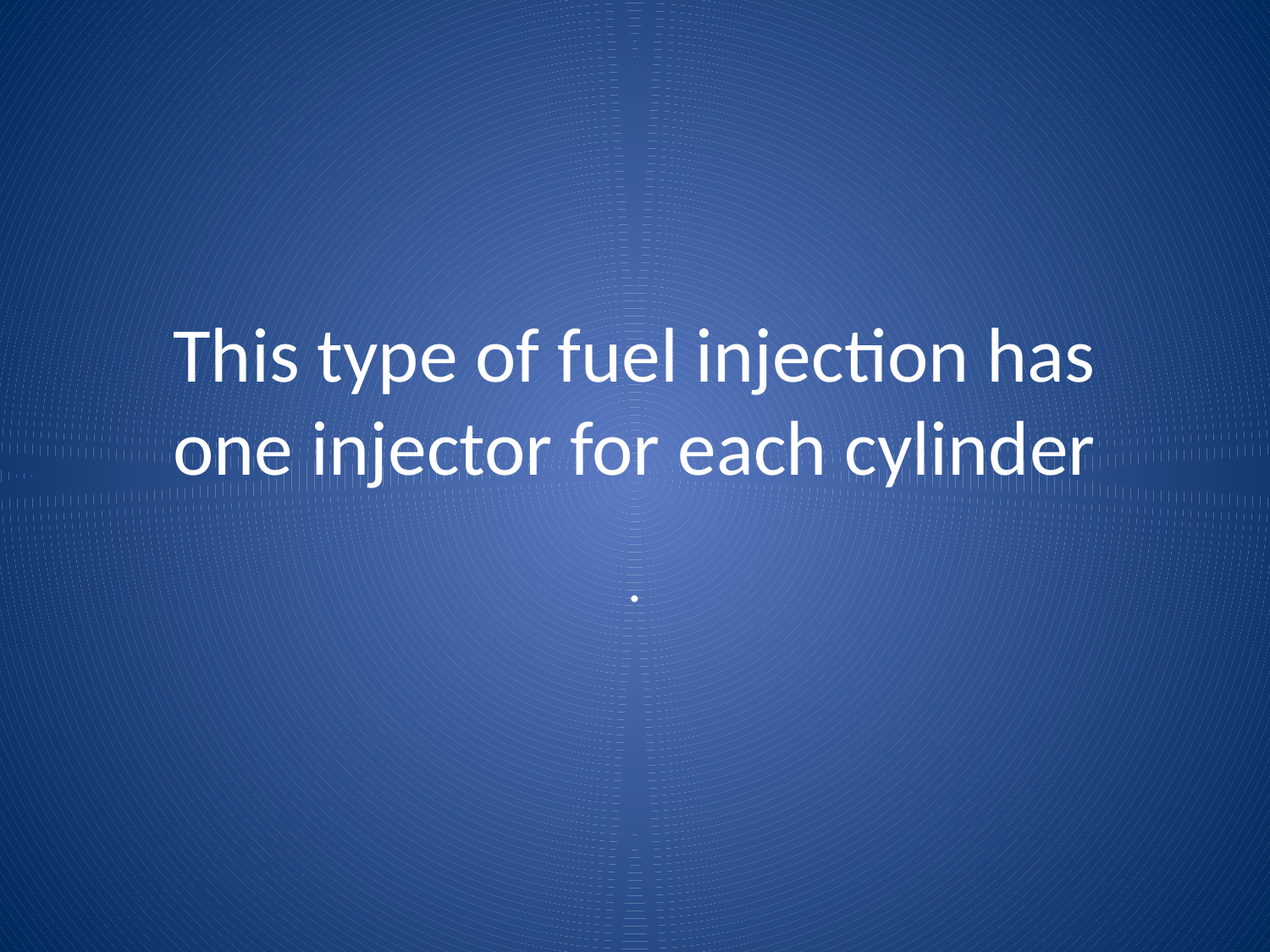

# This type of fuel injection has one injector for each cylinder
.